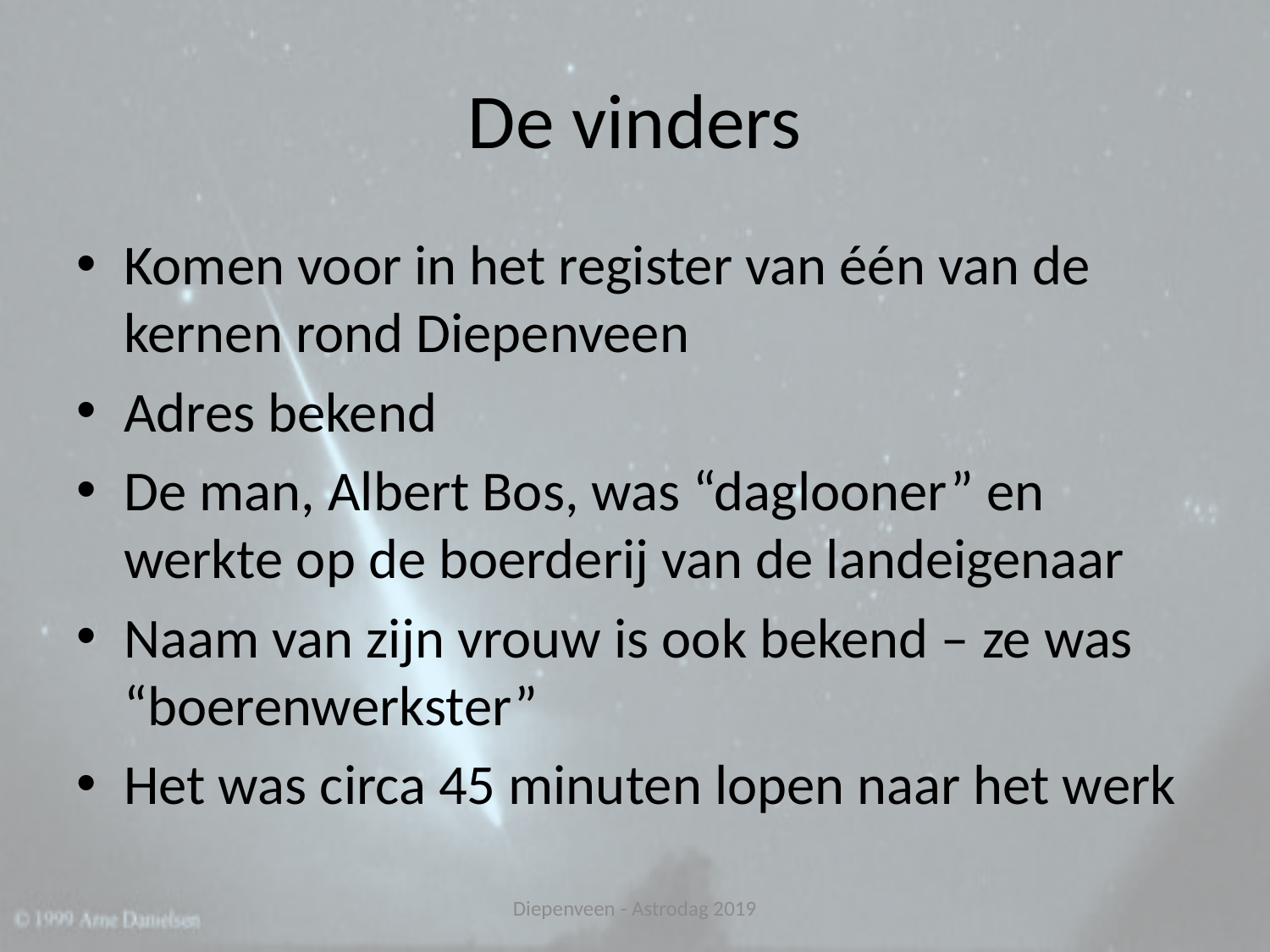

# De vinders
Komen voor in het register van één van de kernen rond Diepenveen
Adres bekend
De man, Albert Bos, was “daglooner” en werkte op de boerderij van de landeigenaar
Naam van zijn vrouw is ook bekend – ze was “boerenwerkster”
Het was circa 45 minuten lopen naar het werk
Diepenveen - Astrodag 2019